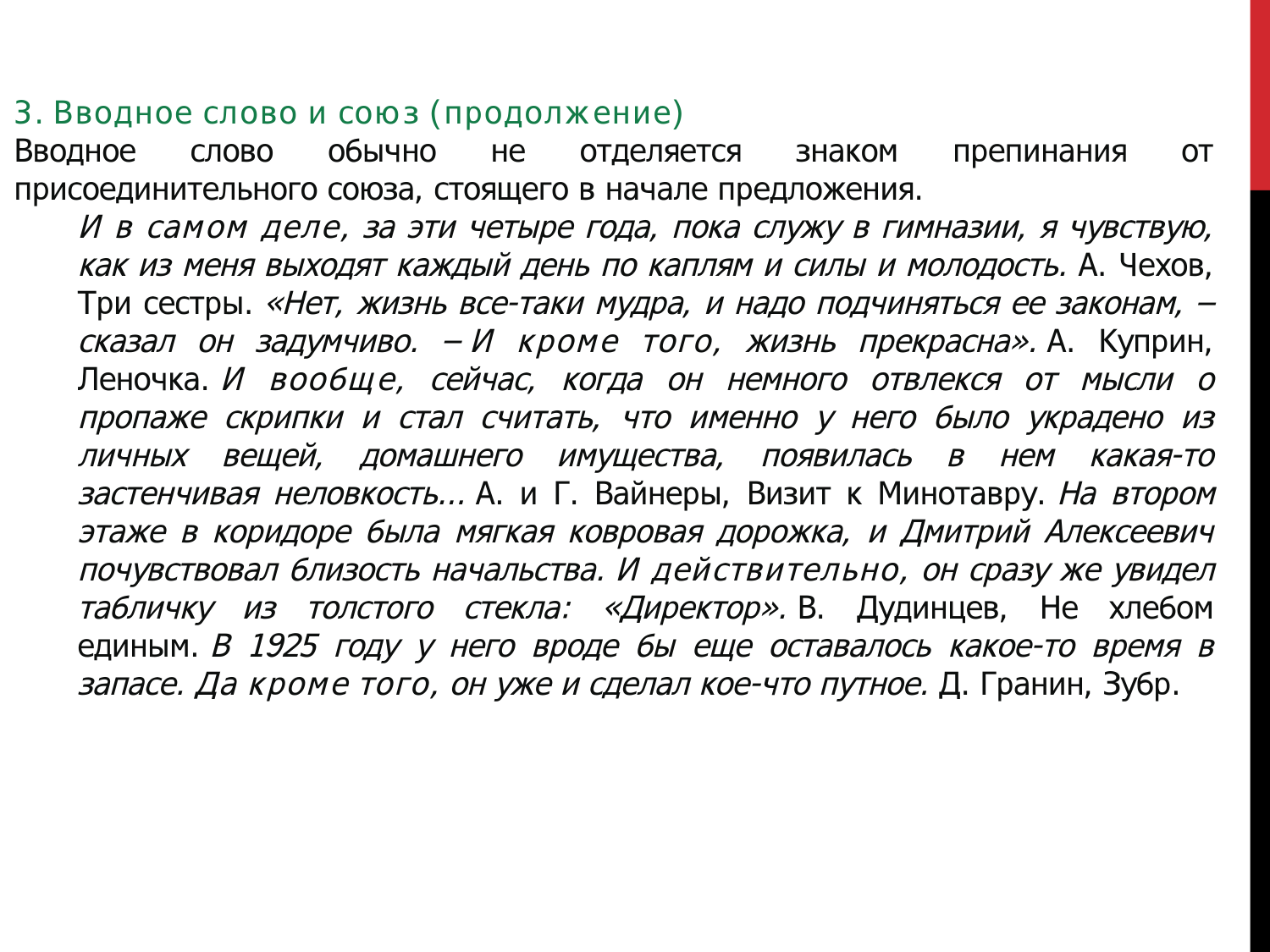

3. Вводное слово и союз (продолжение)
Вводное слово обычно не отделяется знаком препинания от присоединительного союза, стоящего в начале предложения.
И в самом деле, за эти четыре года, пока служу в гимназии, я чувствую, как из меня выходят каждый день по каплям и силы и молодость. А. Чехов, Три сестры. «Нет, жизнь все-таки мудра, и надо подчиняться ее законам, – сказал он задумчиво. – И кроме того, жизнь прекрасна». А. Куприн, Леночка. И вообще, сейчас, когда он немного отвлекся от мысли о пропаже скрипки и стал считать, что именно у него было украдено из личных вещей, домашнего имущества, появилась в нем какая-то застенчивая неловкость... А. и Г. Вайнеры, Визит к Минотавру. На втором этаже в коридоре была мягкая ковровая дорожка, и Дмитрий Алексеевич почувствовал близость начальства. И действительно, он сразу же увидел табличку из толстого стекла: «Директор». В. Дудинцев, Не хлебом единым. В 1925 году у него вроде бы еще оставалось какое-то время в запасе. Да кроме того, он уже и сделал кое-что путное. Д. Гранин, Зубр.